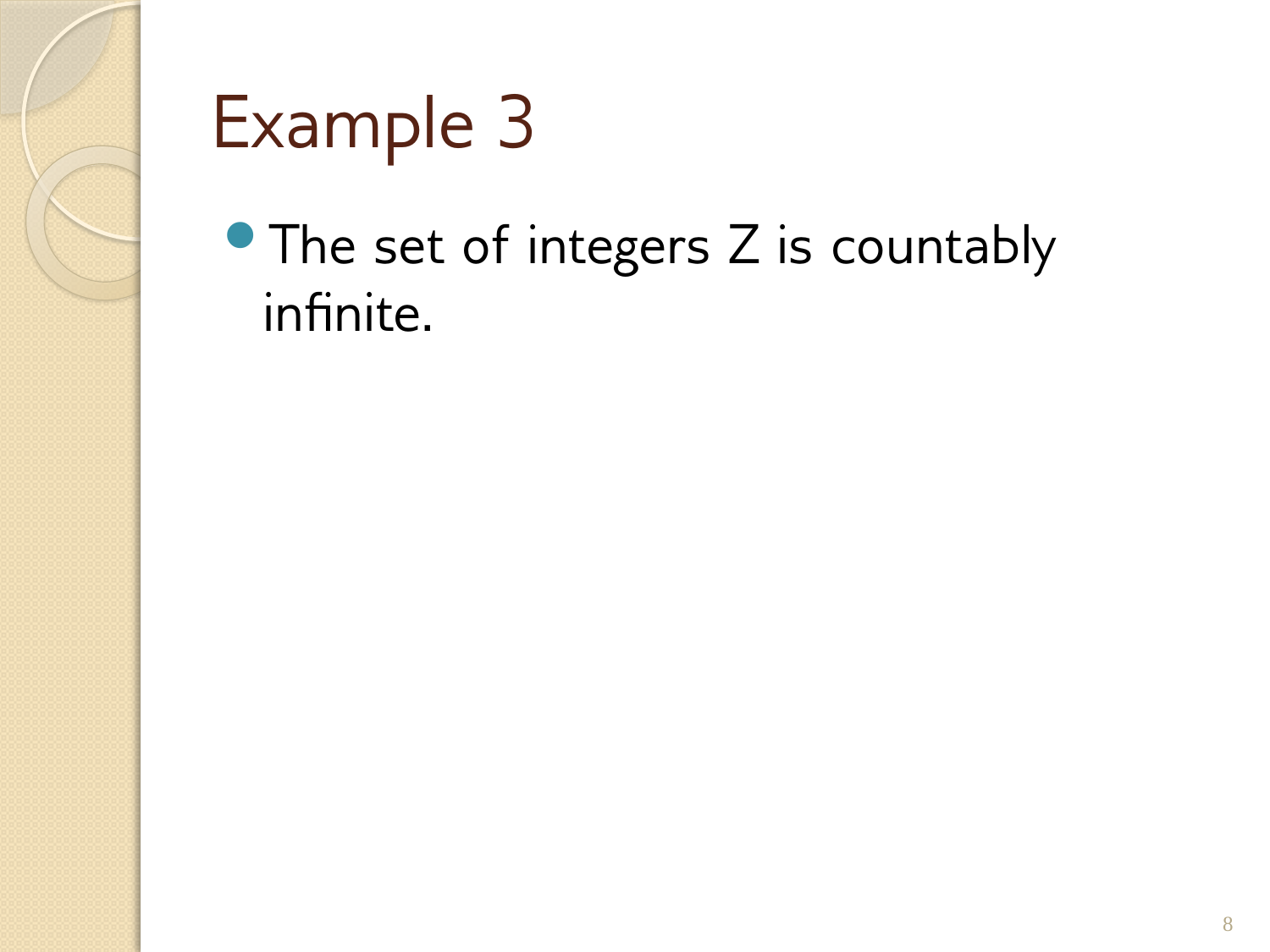

# Example 3
The set of integers Z is countably infinite.
8